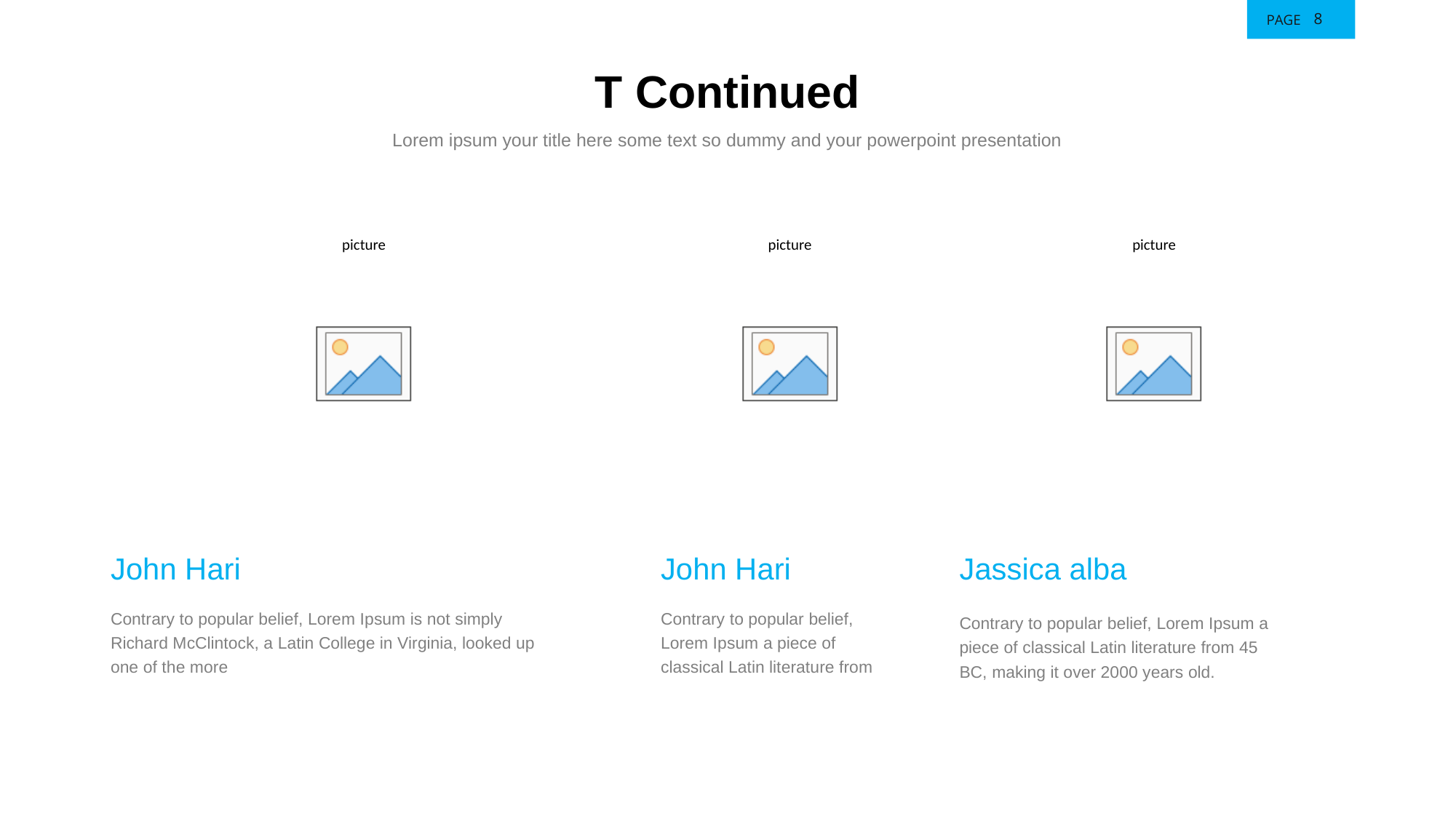

8
# T Continued
Lorem ipsum your title here some text so dummy and your powerpoint presentation

John Hari
John Hari
Jassica alba
Contrary to popular belief, Lorem Ipsum is not simply Richard McClintock, a Latin College in Virginia, looked up one of the more
Contrary to popular belief, Lorem Ipsum a piece of classical Latin literature from
Contrary to popular belief, Lorem Ipsum a piece of classical Latin literature from 45 BC, making it over 2000 years old.